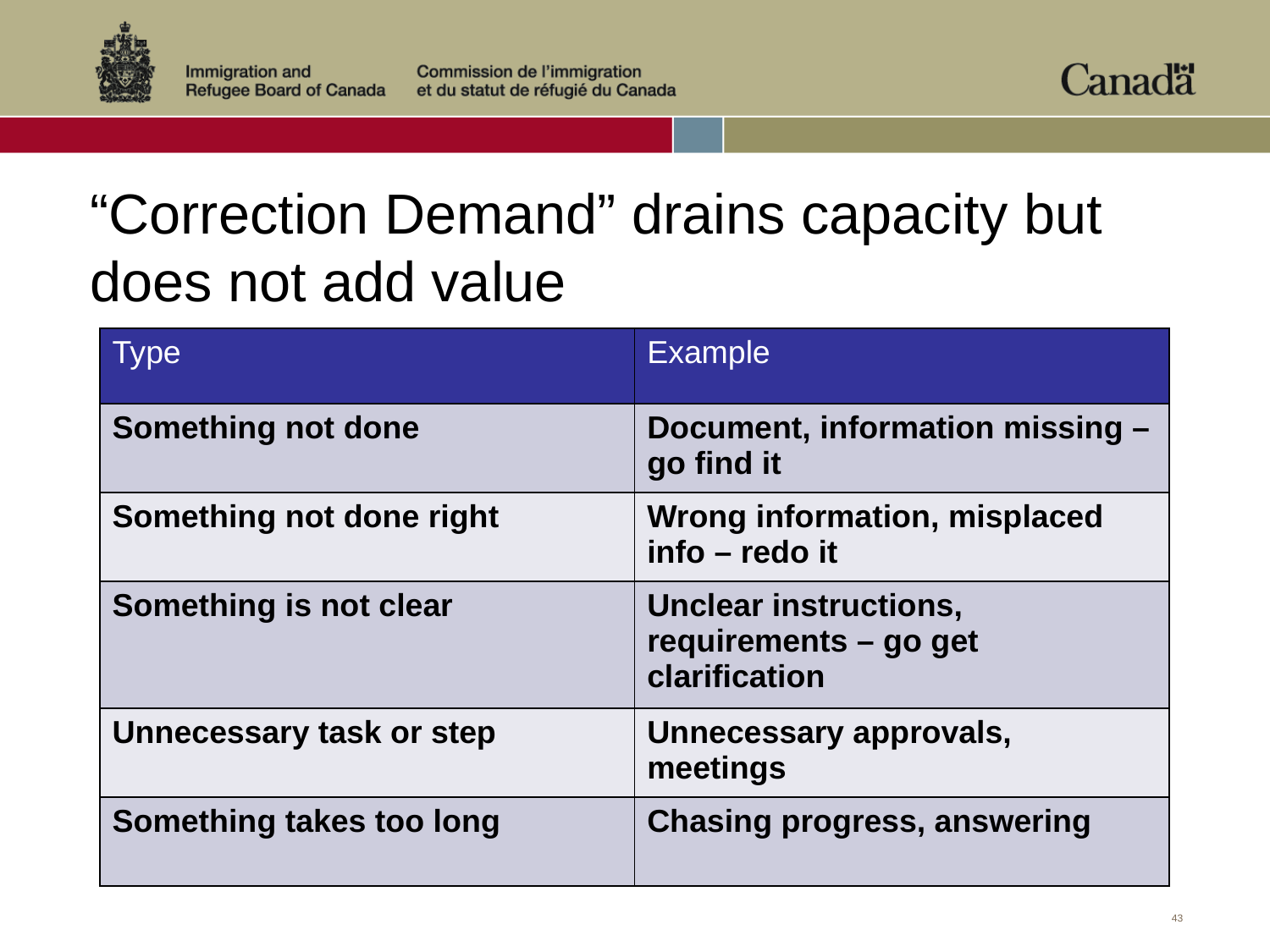

“Correction Demand” drains capacity but does not add value
| Type | Example |
| --- | --- |
| Something not done | Document, information missing – go find it |
| Something not done right | Wrong information, misplaced info – redo it |
| Something is not clear | Unclear instructions, requirements – go get clarification |
| Unnecessary task or step | Unnecessary approvals, meetings |
| Something takes too long | Chasing progress, answering |
43